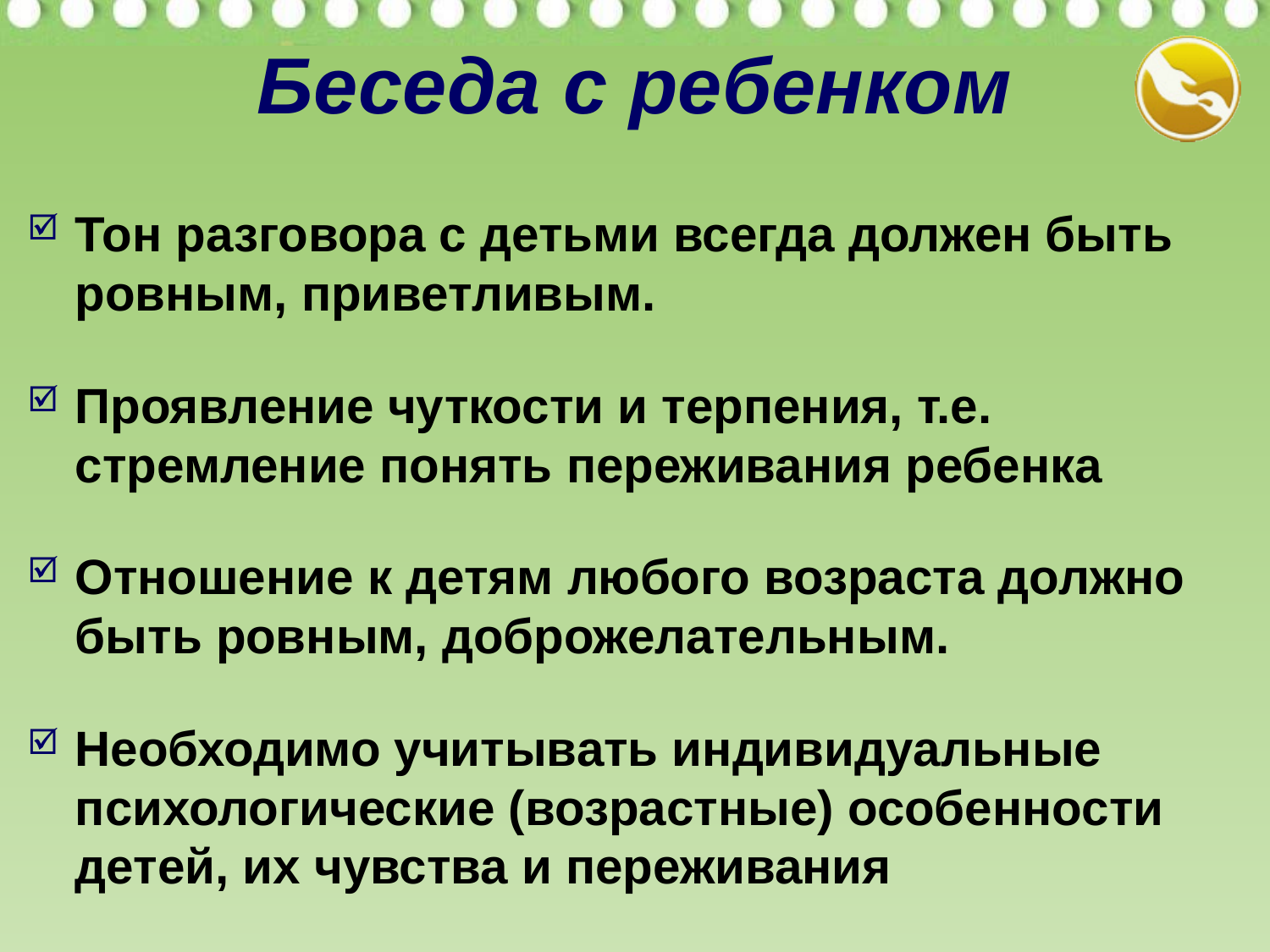

# Беседа с ребенком
Тон разговора с детьми всегда должен быть ровным, приветливым.
Проявление чуткости и терпения, т.е. стремление понять переживания ребенка
Отношение к детям любого возраста должно быть ровным, доброжелательным.
Необходимо учитывать индивидуальные психологические (возрастные) особенности детей, их чувства и переживания